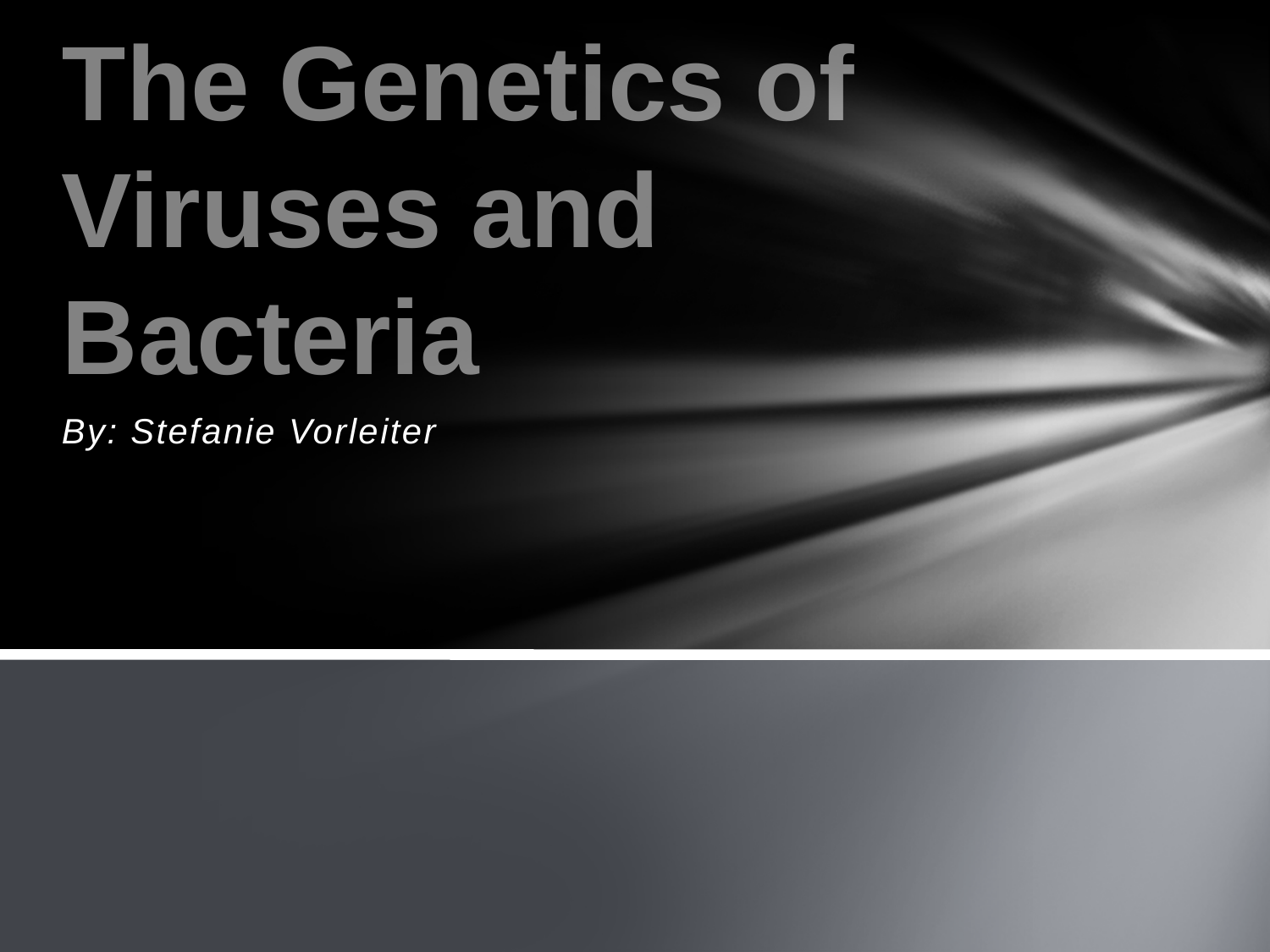

# The Genetics of Viruses and Bacteria
By: Stefanie Vorleiter